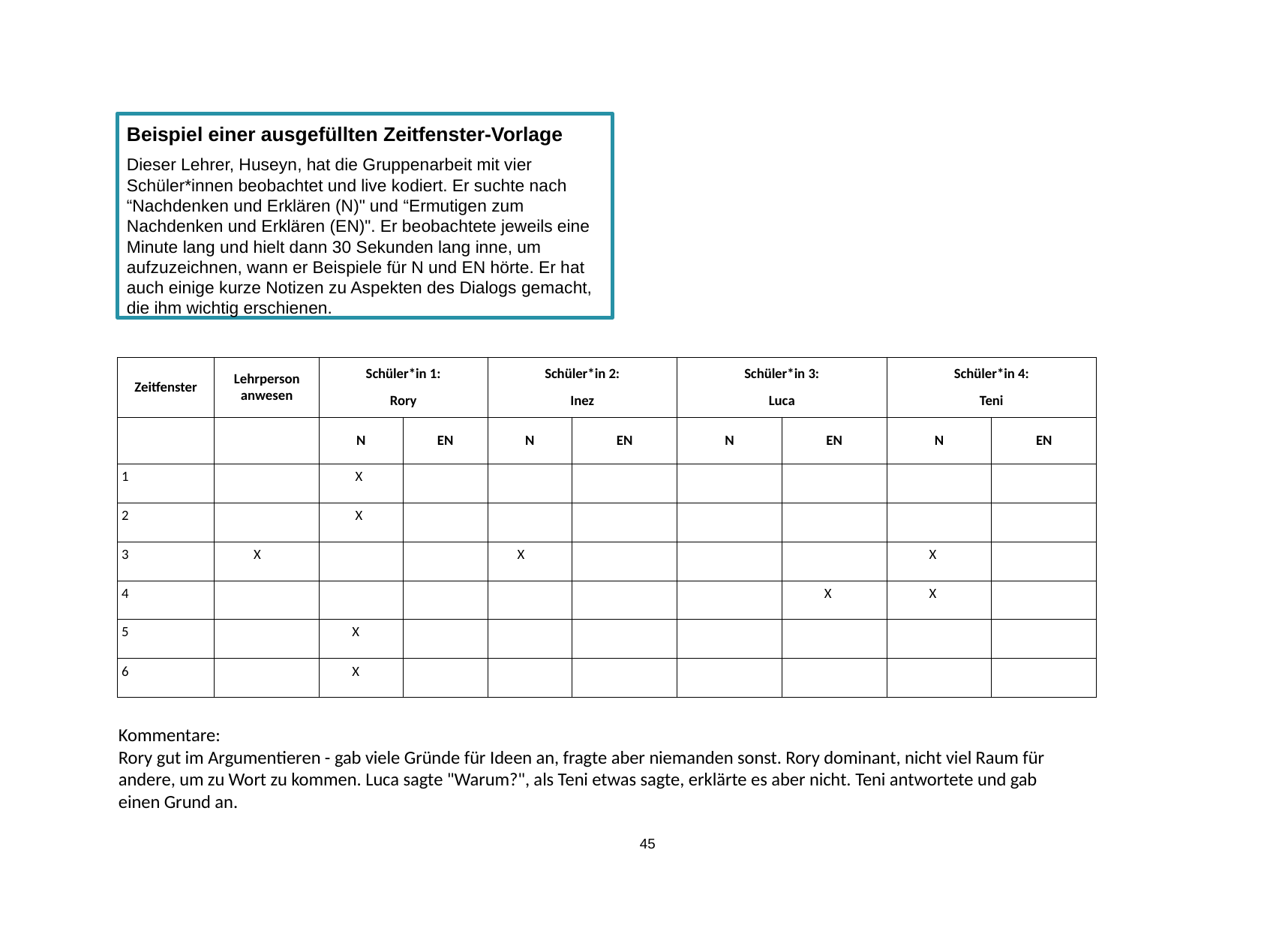

Beispiel einer ausgefüllten Zeitfenster-Vorlage
Dieser Lehrer, Huseyn, hat die Gruppenarbeit mit vier Schüler*innen beobachtet und live kodiert. Er suchte nach “Nachdenken und Erklären (N)" und “Ermutigen zum Nachdenken und Erklären (EN)". Er beobachtete jeweils eine Minute lang und hielt dann 30 Sekunden lang inne, um aufzuzeichnen, wann er Beispiele für N und EN hörte. Er hat auch einige kurze Notizen zu Aspekten des Dialogs gemacht, die ihm wichtig erschienen.
| Zeitfenster | Lehrperson anwesen | Schüler\*in 1: Rory |  | Schüler\*in 2: Inez |  | Schüler\*in 3: Luca |  | Schüler\*in 4: Teni |  |
| --- | --- | --- | --- | --- | --- | --- | --- | --- | --- |
|  |  | N | EN | N | EN | N | EN | N | EN |
| 1 |  | X |  |  |  |  |  |  |  |
| 2 |  | X |  |  |  |  |  |  |  |
| 3 | X |  |  | X |  |  |  | X |  |
| 4 |  |  |  |  |  |  | X | X |  |
| 5 |  | X |  |  |  |  |  |  |  |
| 6 |  | X |  |  |  |  |  |  |  |
Kommentare:
Rory gut im Argumentieren - gab viele Gründe für Ideen an, fragte aber niemanden sonst. Rory dominant, nicht viel Raum für andere, um zu Wort zu kommen. Luca sagte "Warum?", als Teni etwas sagte, erklärte es aber nicht. Teni antwortete und gab einen Grund an.
45